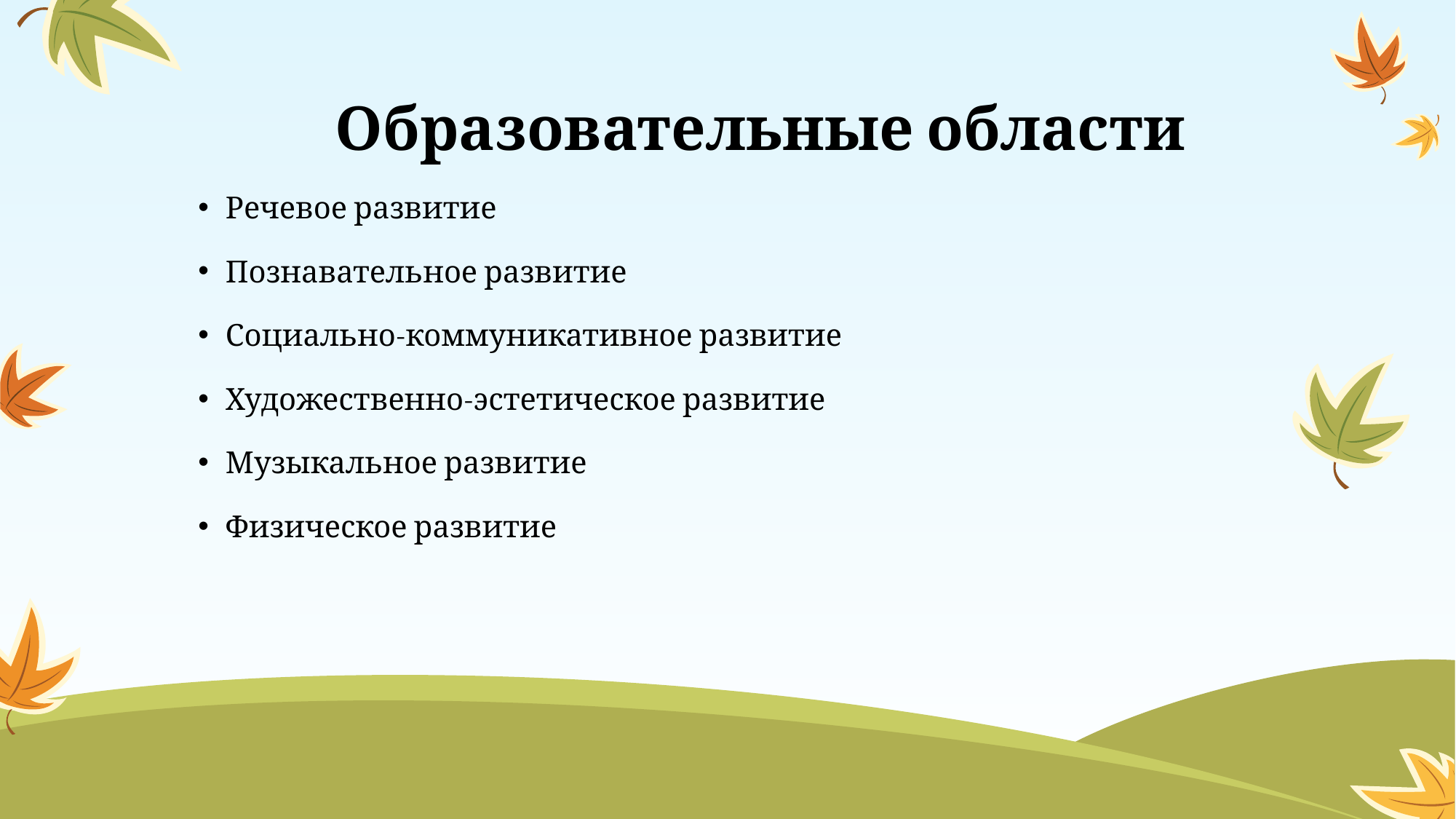

# Образовательные области
Речевое развитие
Познавательное развитие
Социально-коммуникативное развитие
Художественно-эстетическое развитие
Музыкальное развитие
Физическое развитие